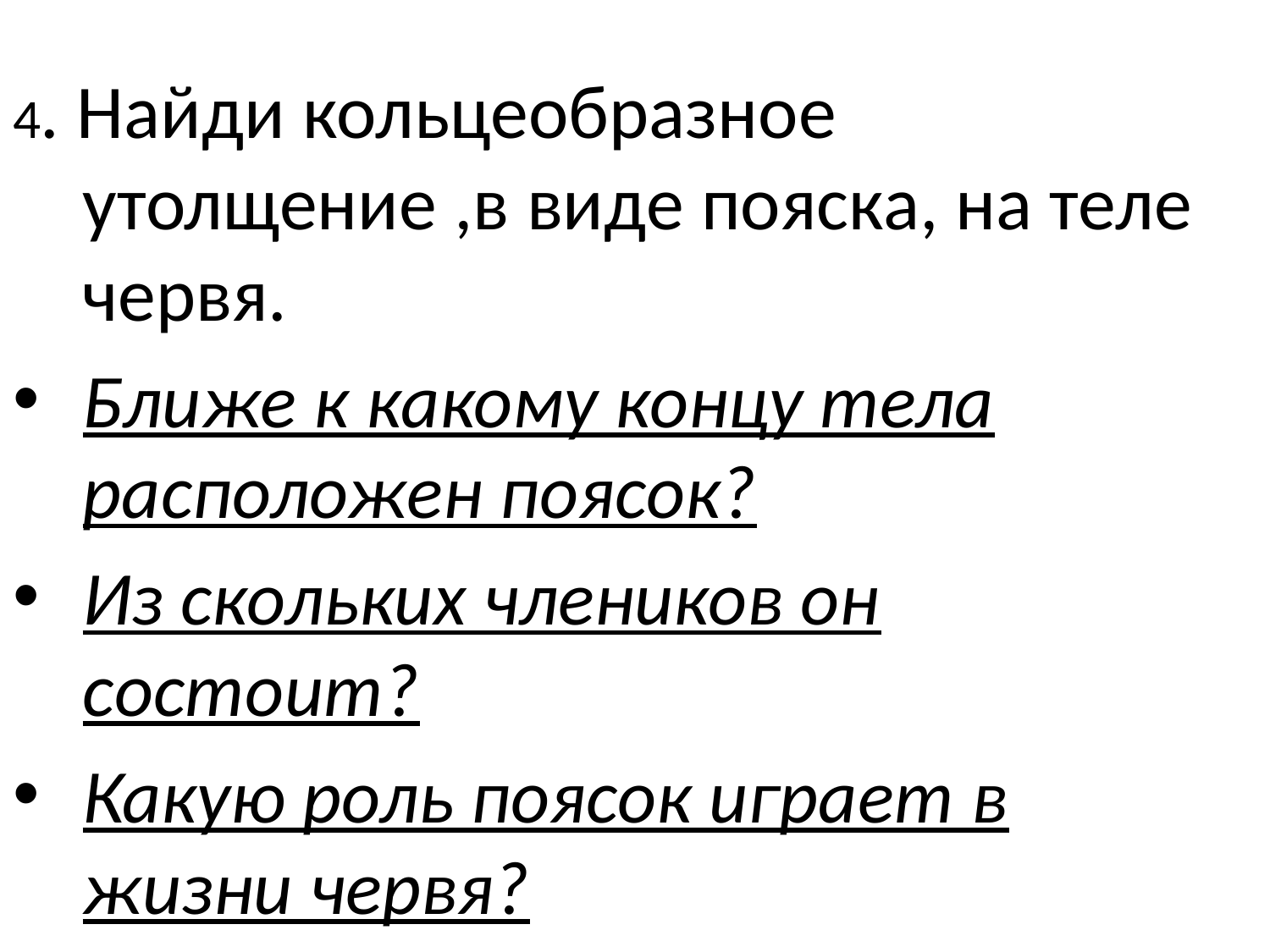

#
4. Найди кольцеобразное утолщение ,в виде пояска, на теле червя.
Ближе к какому концу тела расположен поясок?
Из скольких члеников он состоит?
Какую роль поясок играет в жизни червя?